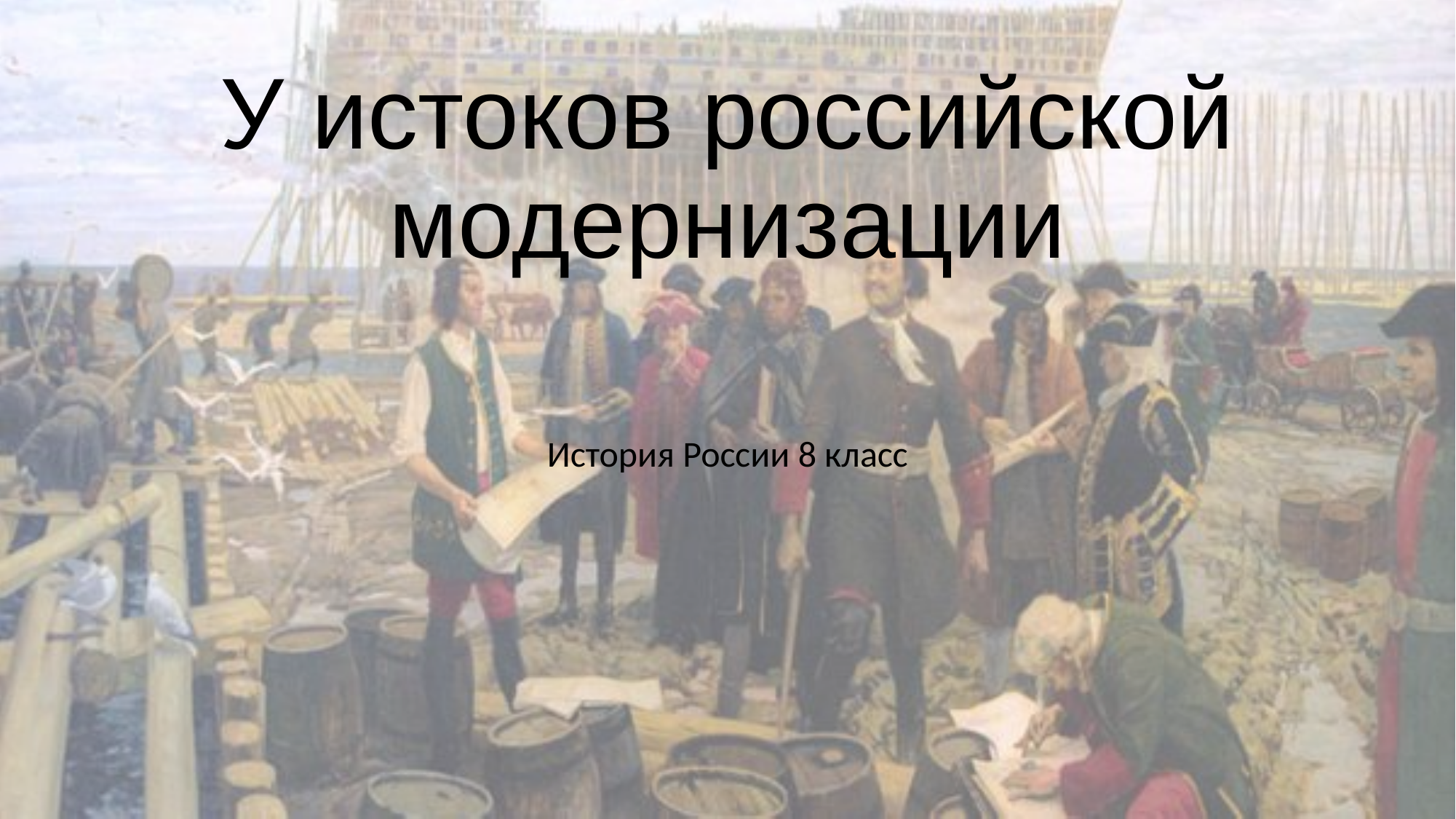

# У истоков российской модернизации
История России 8 класс